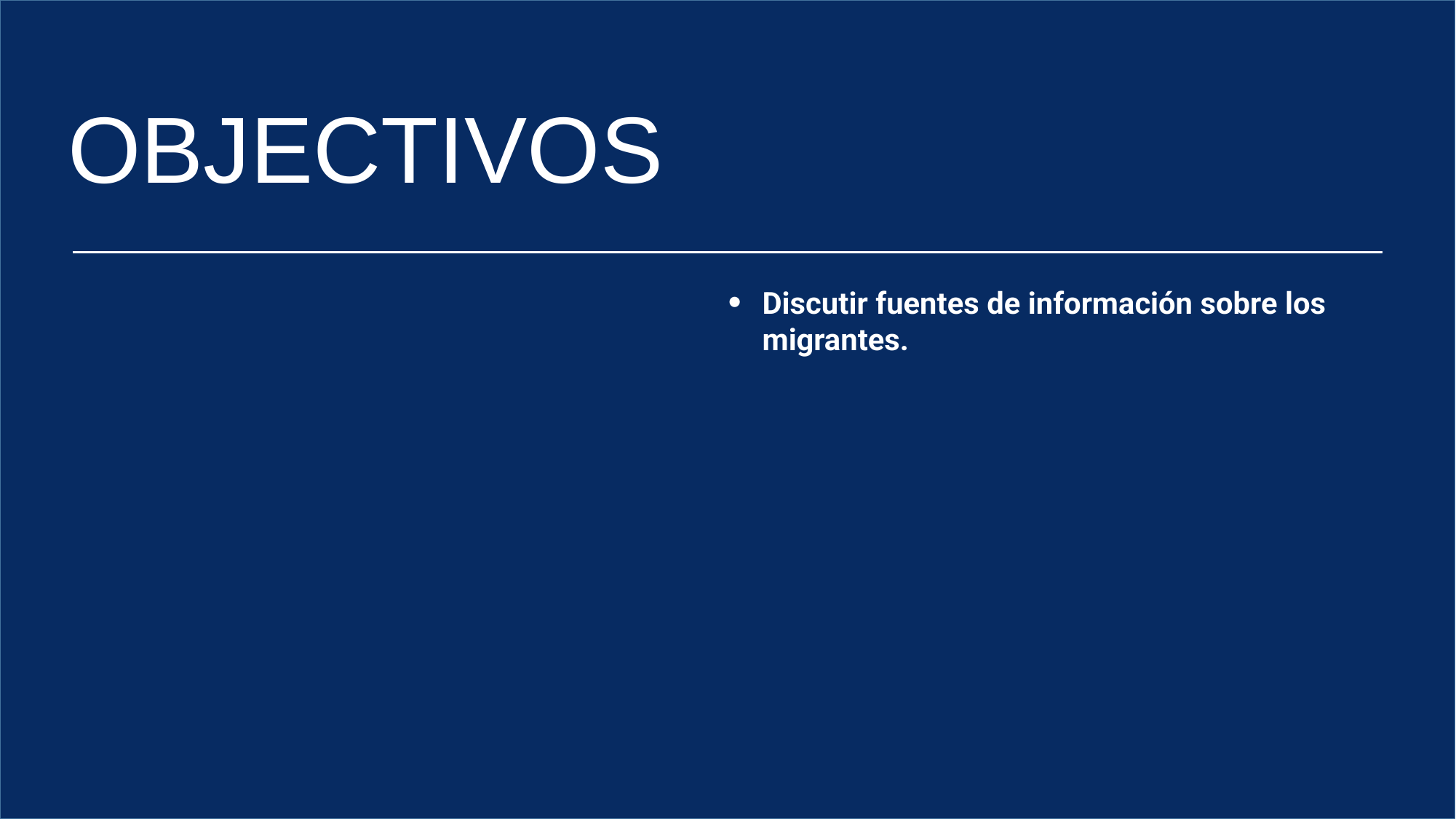

OBJECTIVOS
Discutir fuentes de información sobre los migrantes.